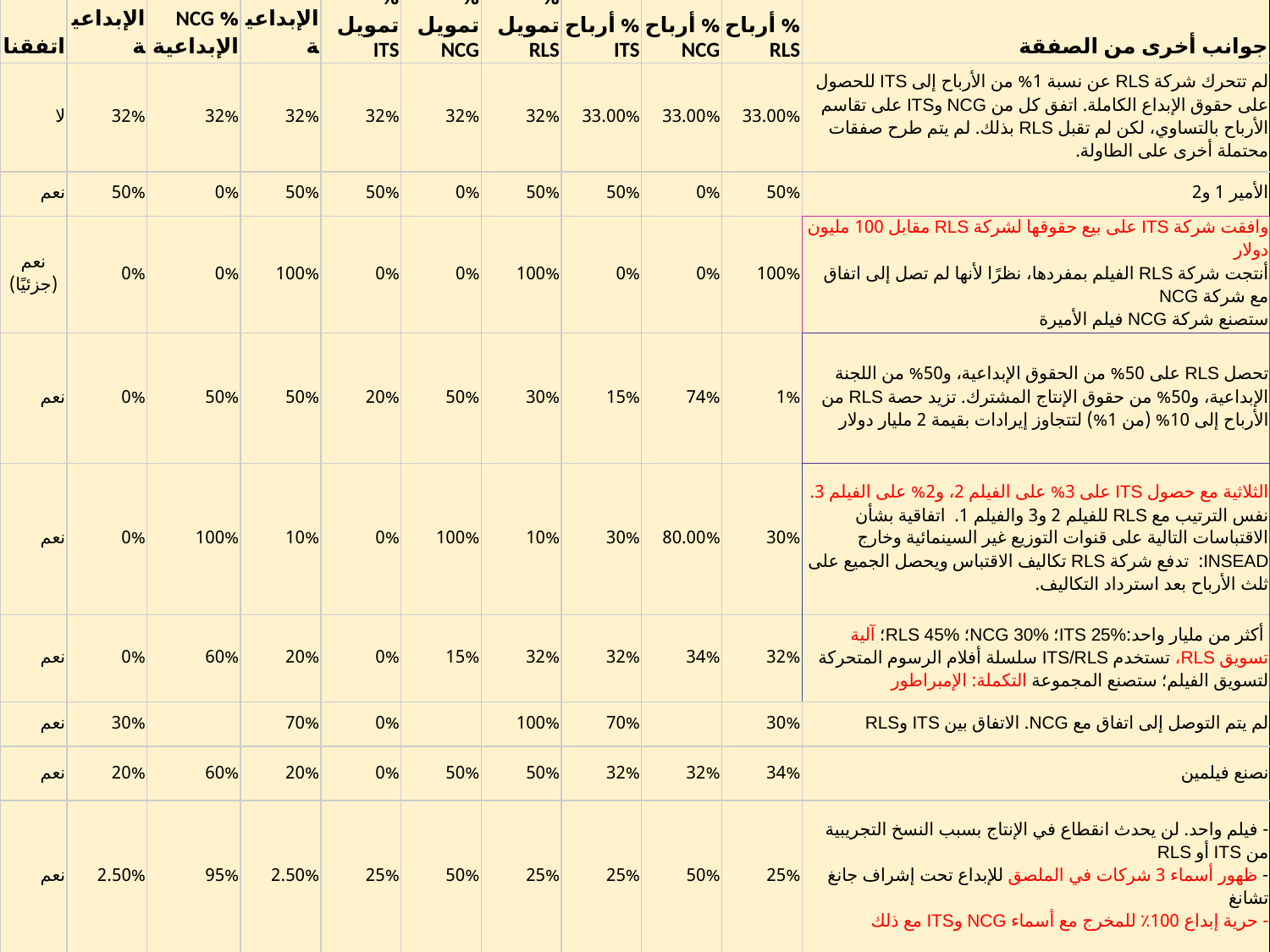

| اتفقنا | % ITS الإبداعية | % NCG الإبداعية | % RLS الإبداعية | % تمويل ITS | % تمويل NCG | % تمويل RLS | % أرباح ITS | % أرباح NCG | % أرباح RLS | جوانب أخرى من الصفقة |
| --- | --- | --- | --- | --- | --- | --- | --- | --- | --- | --- |
| لا | 32% | 32% | 32% | 32% | 32% | 32% | 33.00% | 33.00% | 33.00% | لم تتحرك شركة RLS عن نسبة 1% من الأرباح إلى ITS للحصول على حقوق الإبداع الكاملة. اتفق كل من NCG وITS على تقاسم الأرباح بالتساوي، لكن لم تقبل RLS بذلك. لم يتم طرح صفقات محتملة أخرى على الطاولة. |
| نعم | 50% | 0% | 50% | 50% | 0% | 50% | 50% | 0% | 50% | الأمير 1 و2 |
| نعم (جزئيًا) | 0% | 0% | 100% | 0% | 0% | 100% | 0% | 0% | 100% | وافقت شركة ITS على بيع حقوقها لشركة RLS مقابل 100 مليون دولار أنتجت شركة RLS الفيلم بمفردها، نظرًا لأنها لم تصل إلى اتفاق مع شركة NCG ستصنع شركة NCG فيلم الأميرة |
| نعم | 0% | 50% | 50% | 20% | 50% | 30% | 15% | 74% | 1% | تحصل RLS على 50% من الحقوق الإبداعية، و50% من اللجنة الإبداعية، و50% من حقوق الإنتاج المشترك. تزيد حصة RLS من الأرباح إلى 10% (من 1%) لتتجاوز إيرادات بقيمة 2 مليار دولار |
| نعم | 0% | 100% | 10% | 0% | 100% | 10% | 30% | 80.00% | 30% | الثلاثية مع حصول ITS على 3% على الفيلم 2، و2% على الفيلم 3. نفس الترتيب مع RLS للفيلم 2 و3 والفيلم 1. اتفاقية بشأن الاقتباسات التالية على قنوات التوزيع غير السينمائية وخارج INSEAD: تدفع شركة RLS تكاليف الاقتباس ويحصل الجميع على ثلث الأرباح بعد استرداد التكاليف. |
| نعم | 0% | 60% | 20% | 0% | 15% | 32% | 32% | 34% | 32% | أكثر من مليار واحد:ITS 25%؛ NCG 30%؛ RLS 45%؛ آلية تسويق RLS، تستخدم ITS/RLS سلسلة أفلام الرسوم المتحركة لتسويق الفيلم؛ ستصنع المجموعة التكملة: الإمبراطور |
| نعم | 30% |  | 70% | 0% |  | 100% | 70% |  | 30% | لم يتم التوصل إلى اتفاق مع NCG. الاتفاق بين ITS وRLS |
| نعم | 20% | 60% | 20% | 0% | 50% | 50% | 32% | 32% | 34% | نصنع فيلمين |
| نعم | 2.50% | 95% | 2.50% | 25% | 50% | 25% | 25% | 50% | 25% | - فيلم واحد. لن يحدث انقطاع في الإنتاج بسبب النسخ التجريبية من ITS أو RLS - ظهور أسماء 3 شركات في الملصق للإبداع تحت إشراف جانغ تشانغ - حرية إبداع 100٪ للمخرج مع أسماء NCG وITS مع ذلك |
| نعم | 30% | 0% | 70% | 20% | 0% | 32% | 20% | 0% | 65% |  |